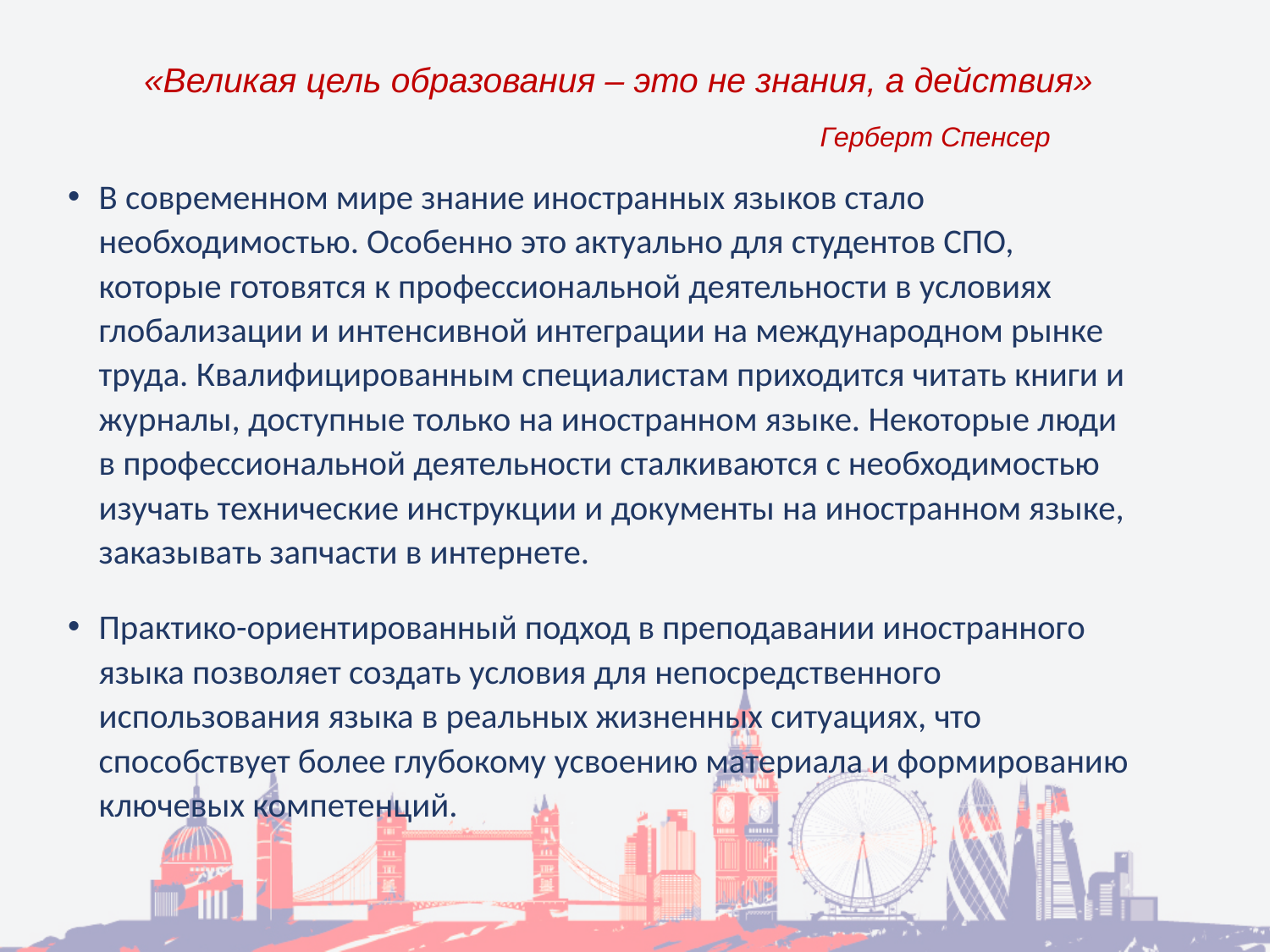

«Великая цель образования – это не знания, а действия»
                                                                               Герберт Спенсер
В современном мире знание иностранных языков стало необходимостью. Особенно это актуально для студентов СПО, которые готовятся к профессиональной деятельности в условиях глобализации и интенсивной интеграции на международном рынке труда. Квалифицированным специалистам приходится читать книги и журналы, доступные только на иностранном языке. Некоторые люди в профессиональной деятельности сталкиваются с необходимостью изучать технические инструкции и документы на иностранном языке, заказывать запчасти в интернете.
Практико-ориентированный подход в преподавании иностранного языка позволяет создать условия для непосредственного использования языка в реальных жизненных ситуациях, что способствует более глубокому усвоению материала и формированию ключевых компетенций.